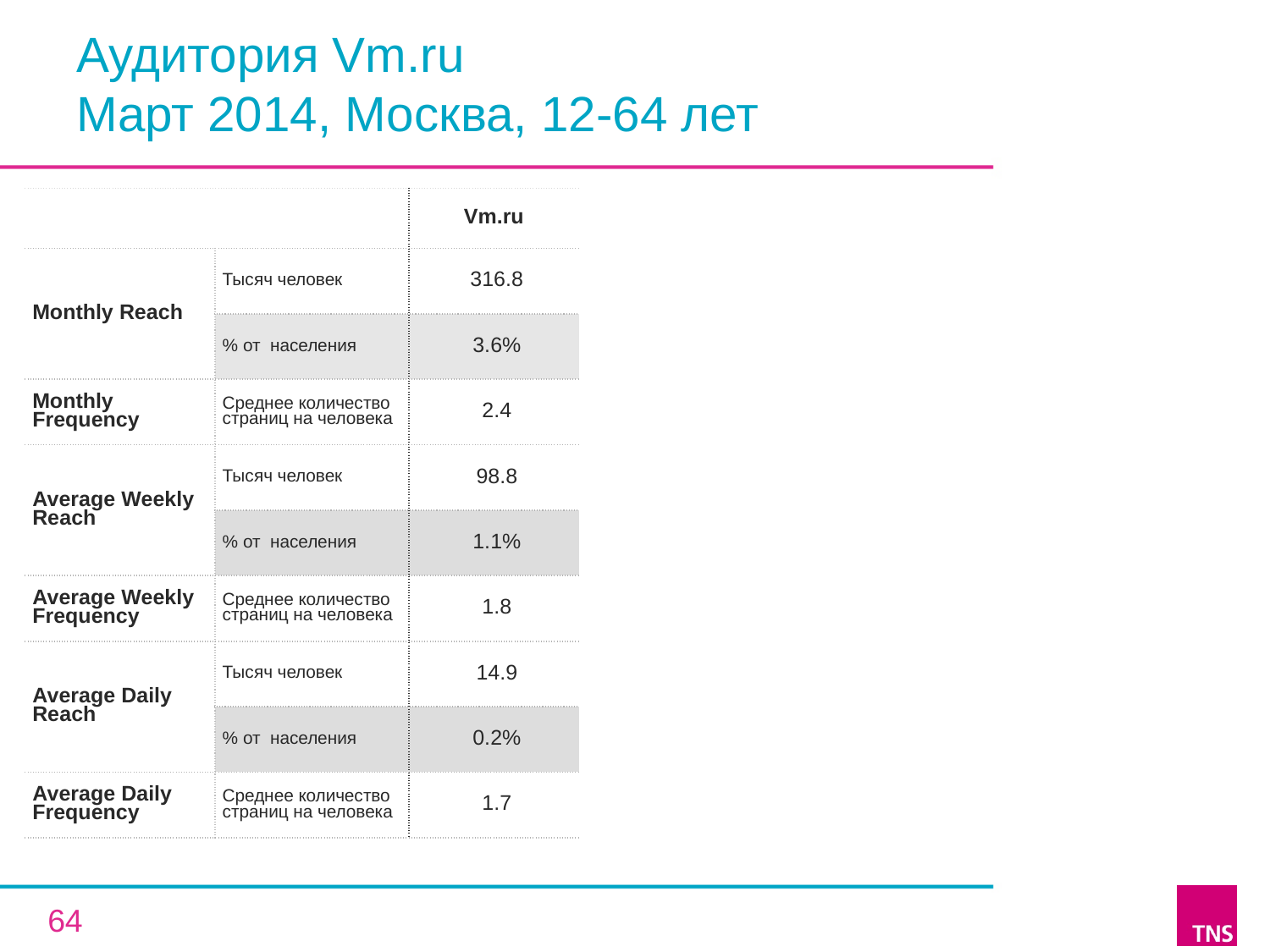

# Аудитория Vm.ru Март 2014, Москва, 12-64 лет
|  |  | Vm.ru |
| --- | --- | --- |
| Monthly Reach | Тысяч человек | 316.8 |
|  | % от населения | 3.6% |
| Monthly Frequency | Среднее количество страниц на человека | 2.4 |
| Average Weekly Reach | Тысяч человек | 98.8 |
|  | % от населения | 1.1% |
| Average Weekly Frequency | Среднее количество страниц на человека | 1.8 |
| Average Daily Reach | Тысяч человек | 14.9 |
|  | % от населения | 0.2% |
| Average Daily Frequency | Среднее количество страниц на человека | 1.7 |

64